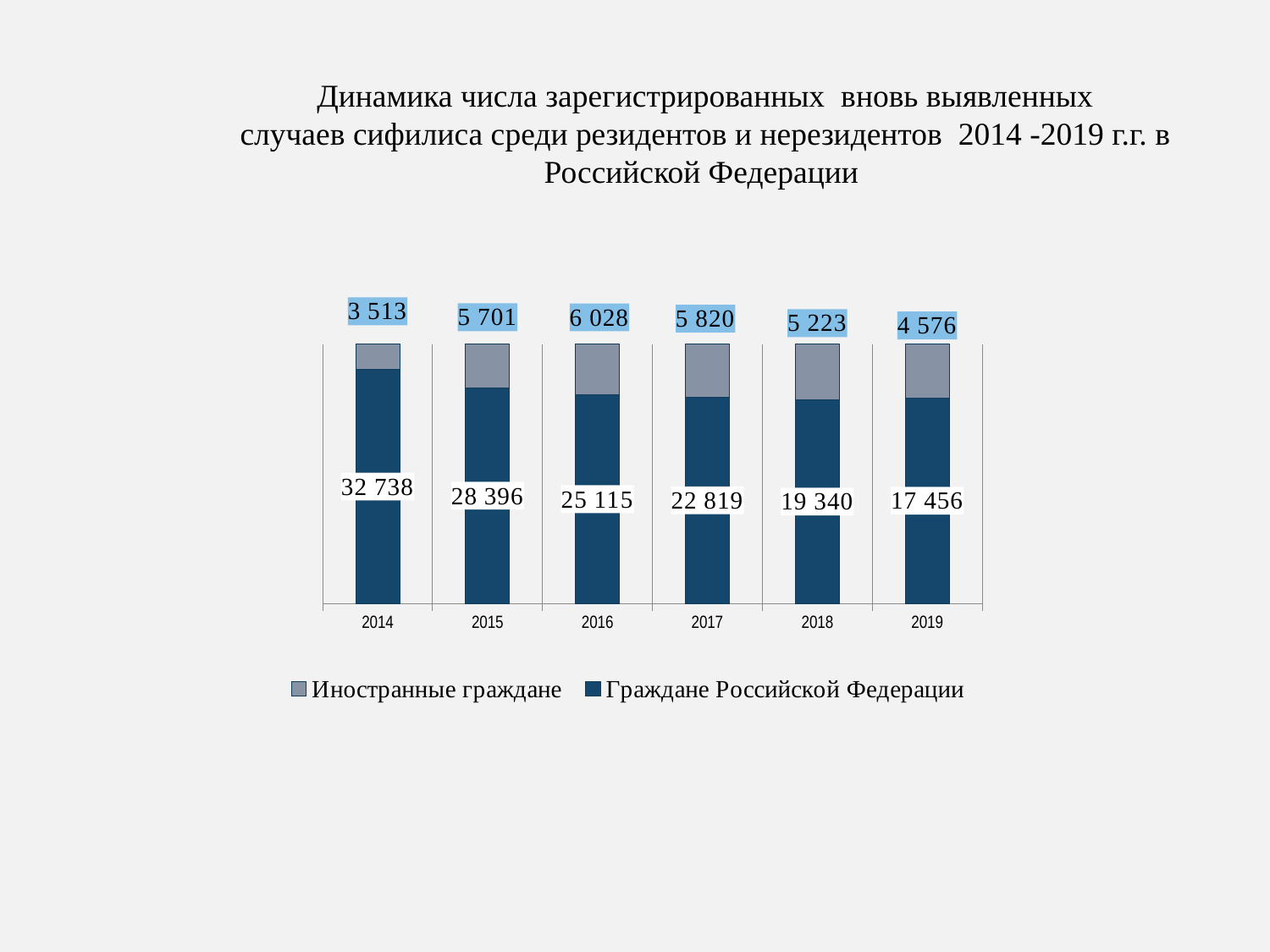

Динамика числа зарегистрированных  вновь выявленных
случаев сифилиса среди резидентов и нерезидентов  2014 -2019 г.г. в Российской Федерации

### Chart

| Category | Граждане Российской Федерации | Иностранные граждане |
|---|---|---|
| 2014 | 32738.0 | 3513.0 |
| 2015 | 28396.0 | 5701.0 |
| 2016 | 25115.0 | 6028.0 |
| 2017 | 22819.0 | 5820.0 |
| 2018 | 19340.0 | 5223.0 |
| 2019 | 17623.0 | 4576.0 |